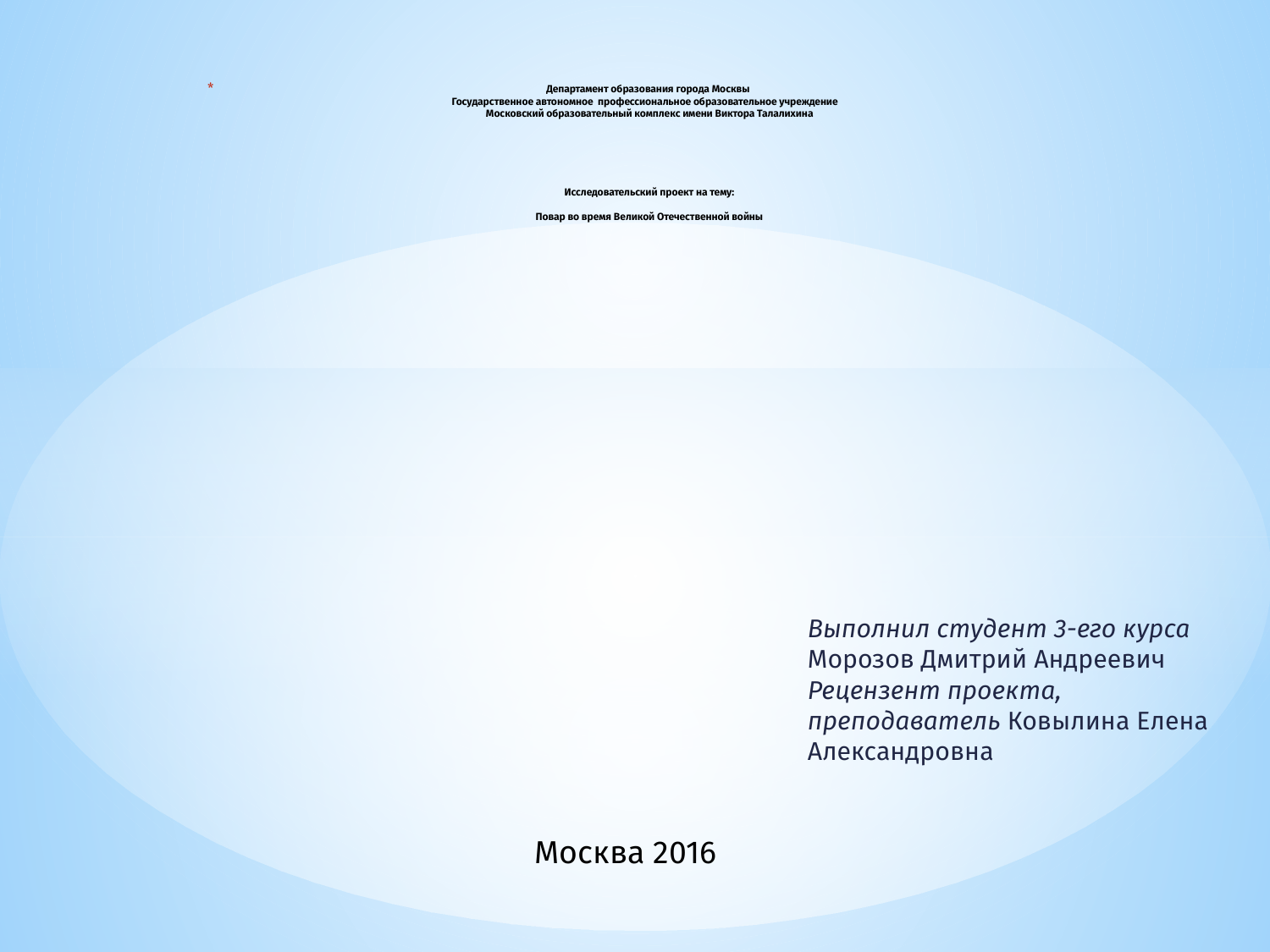

# Департамент образования города Москвы Государственное автономное  профессиональное образовательное учреждение Московский образовательный комплекс имени Виктора Талалихина     Исследовательский проект на тему:   Повар во время Великой Отечественной войны
Выполнил студент 3-его курса Морозов Дмитрий Андреевич
Рецензент проекта, преподаватель Ковылина Елена Александровна
Москва 2016